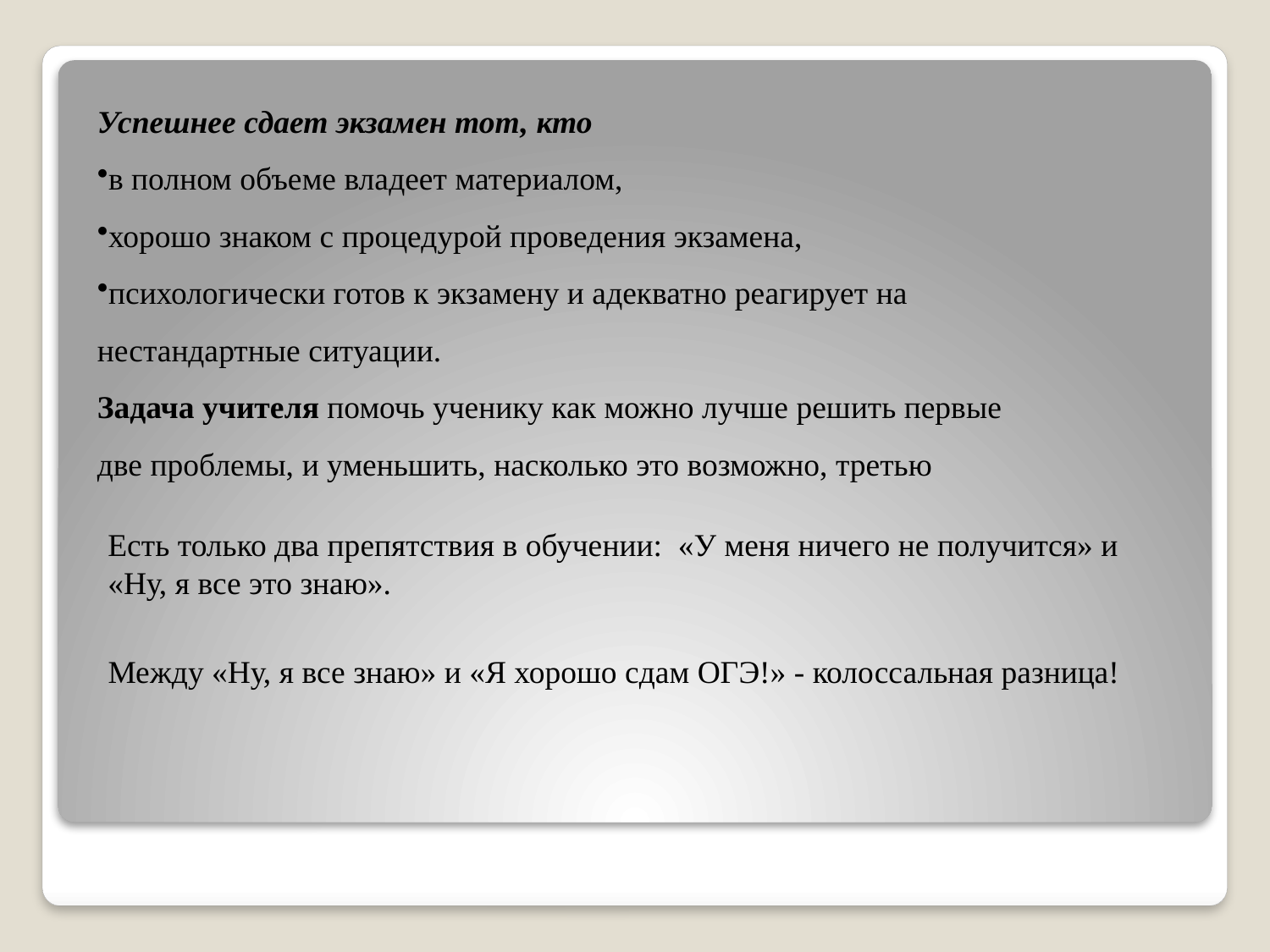

Успешнее сдает экзамен тот, кто
в полном объеме владеет материалом,
хорошо знаком с процедурой проведения экзамена,
психологически готов к экзамену и адекватно реагирует на нестандартные ситуации.
Задача учителя помочь ученику как можно лучше решить первые две проблемы, и уменьшить, насколько это возможно, третью
Есть только два препятствия в обучении:  «У меня ничего не получится» и «Ну, я все это знаю».
Между «Ну, я все знаю» и «Я хорошо сдам ОГЭ!» - колоссальная разница!